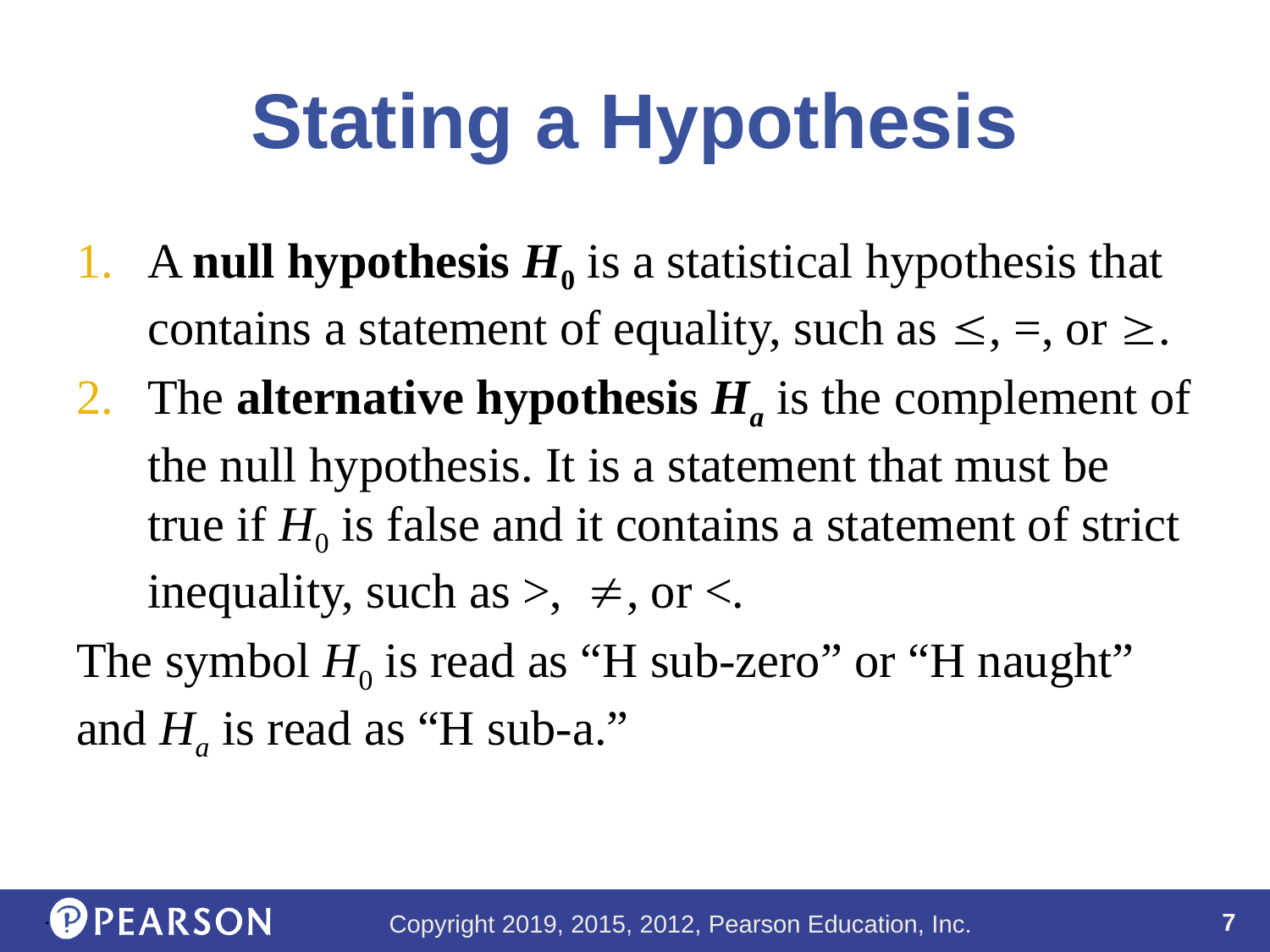

# Stating a Hypothesis
A null hypothesis H0 is a statistical hypothesis that contains a statement of equality, such as ≤, =, or ≥.
The alternative hypothesis Ha is the complement of the null hypothesis. It is a statement that must be true if H0 is false and it contains a statement of strict inequality, such as >,  ≠, or <.
The symbol H0 is read as “H sub-zero” or “H naught” and Ha is read as “H sub-a.”
.